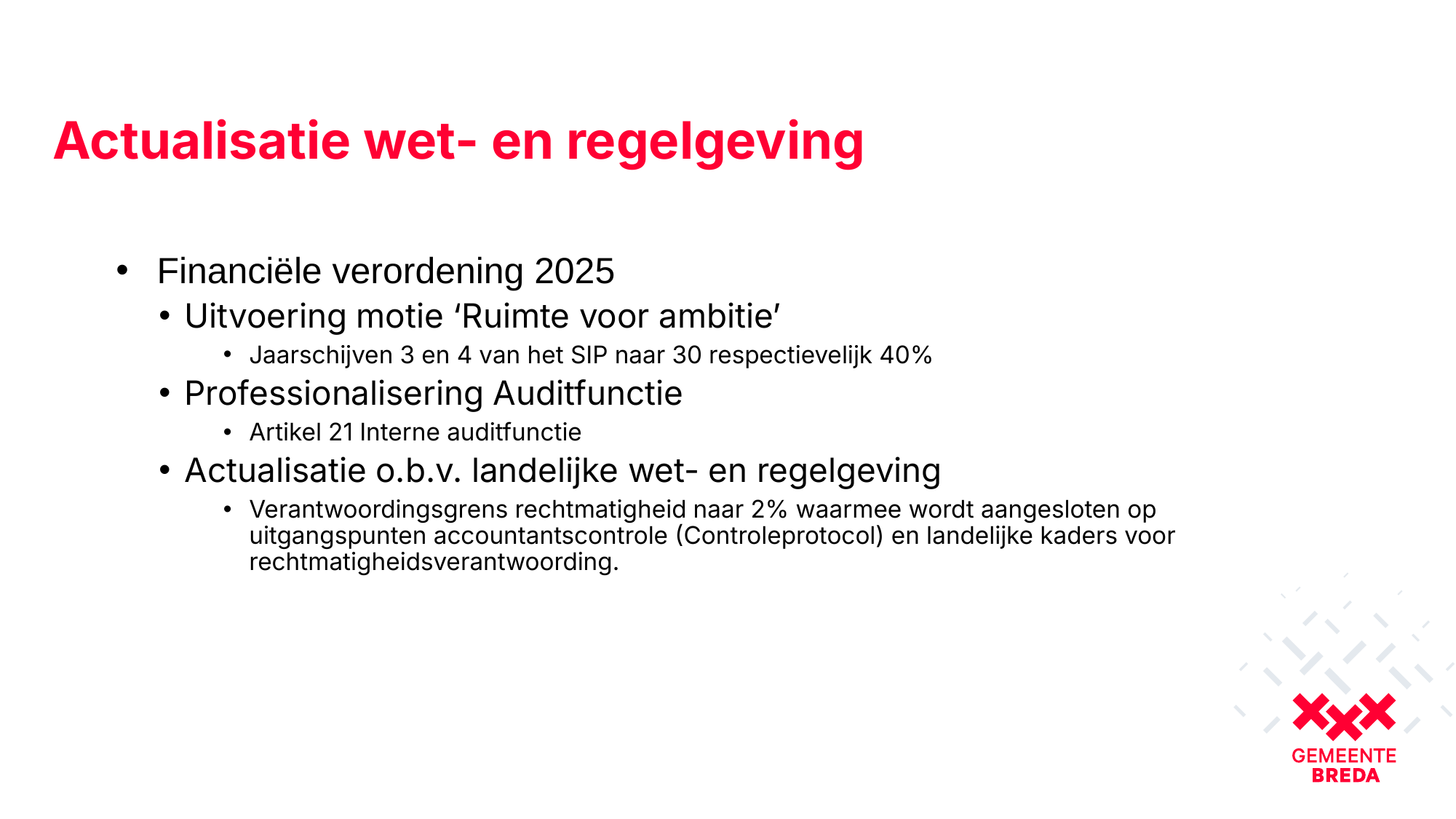

# Actualisatie wet- en regelgeving
Financiële verordening 2025
Uitvoering motie ‘Ruimte voor ambitie’
Jaarschijven 3 en 4 van het SIP naar 30 respectievelijk 40%
Professionalisering Auditfunctie
Artikel 21 Interne auditfunctie
Actualisatie o.b.v. landelijke wet- en regelgeving
Verantwoordingsgrens rechtmatigheid naar 2% waarmee wordt aangesloten op uitgangspunten accountantscontrole (Controleprotocol) en landelijke kaders voor rechtmatigheidsverantwoording.